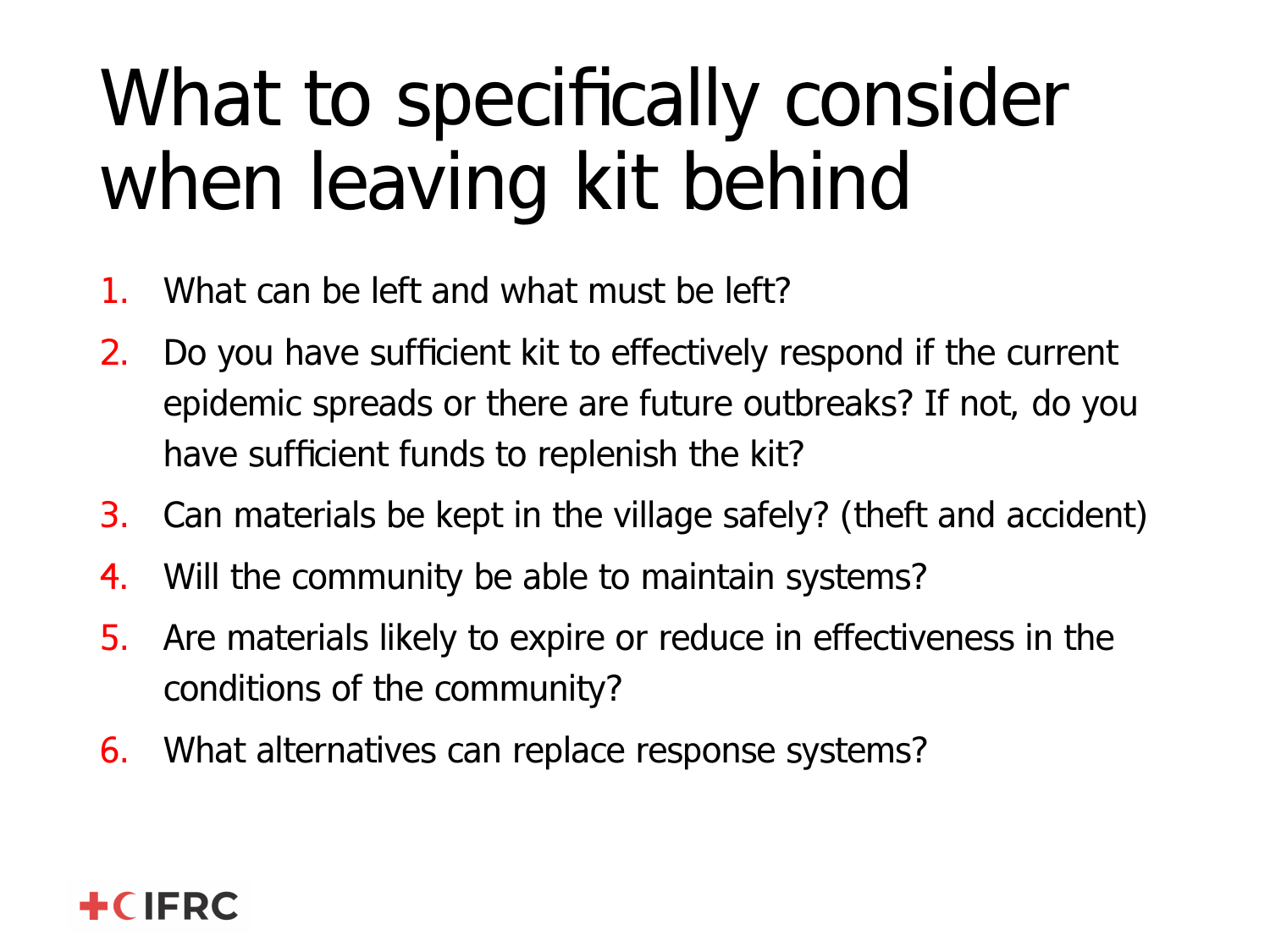

# What to specifically consider when leaving kit behind
What can be left and what must be left?
Do you have sufficient kit to effectively respond if the current epidemic spreads or there are future outbreaks? If not, do you have sufficient funds to replenish the kit?
Can materials be kept in the village safely? (theft and accident)
Will the community be able to maintain systems?
Are materials likely to expire or reduce in effectiveness in the conditions of the community?
What alternatives can replace response systems?